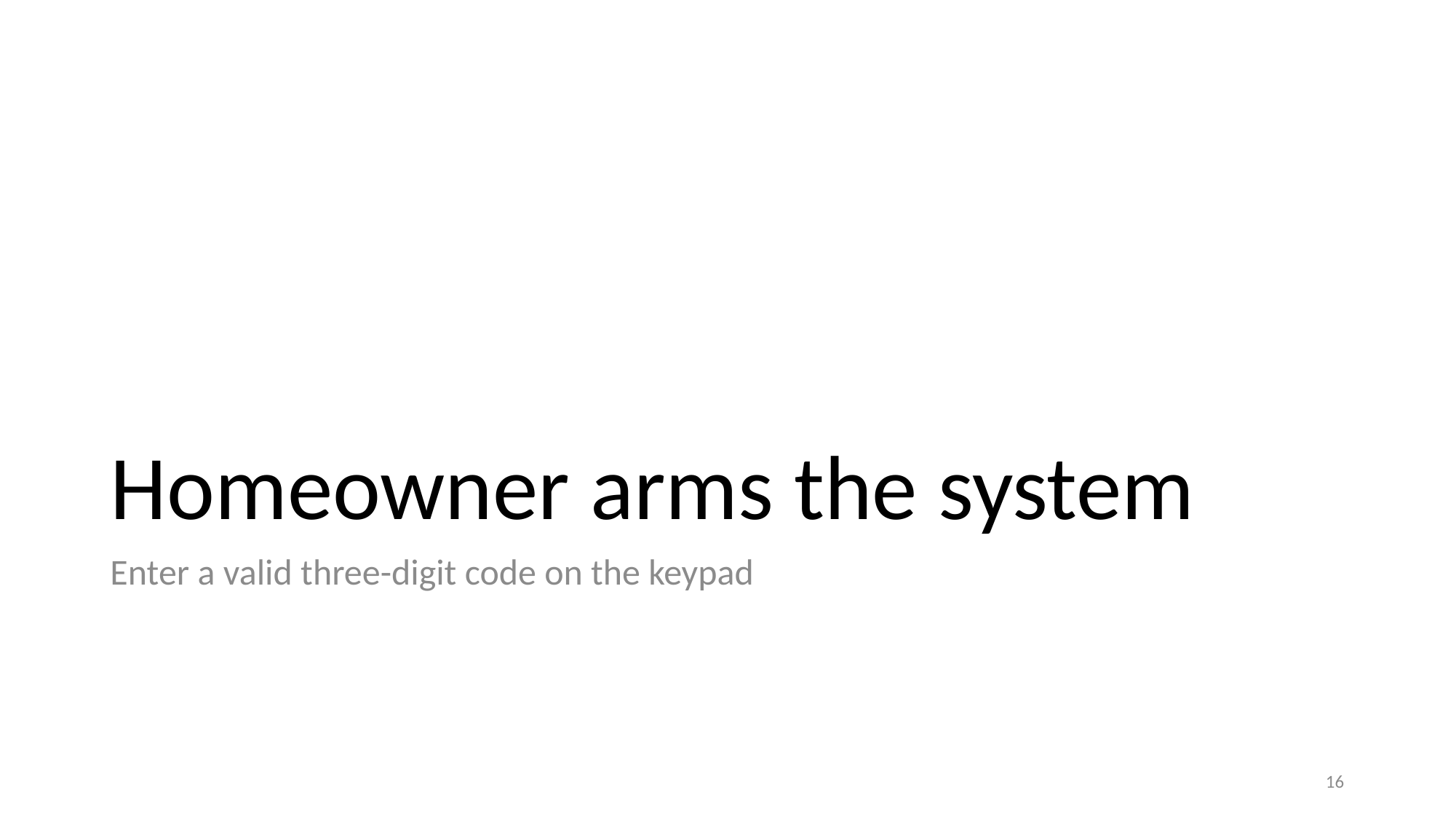

# Homeowner arms the system
Enter a valid three-digit code on the keypad
16